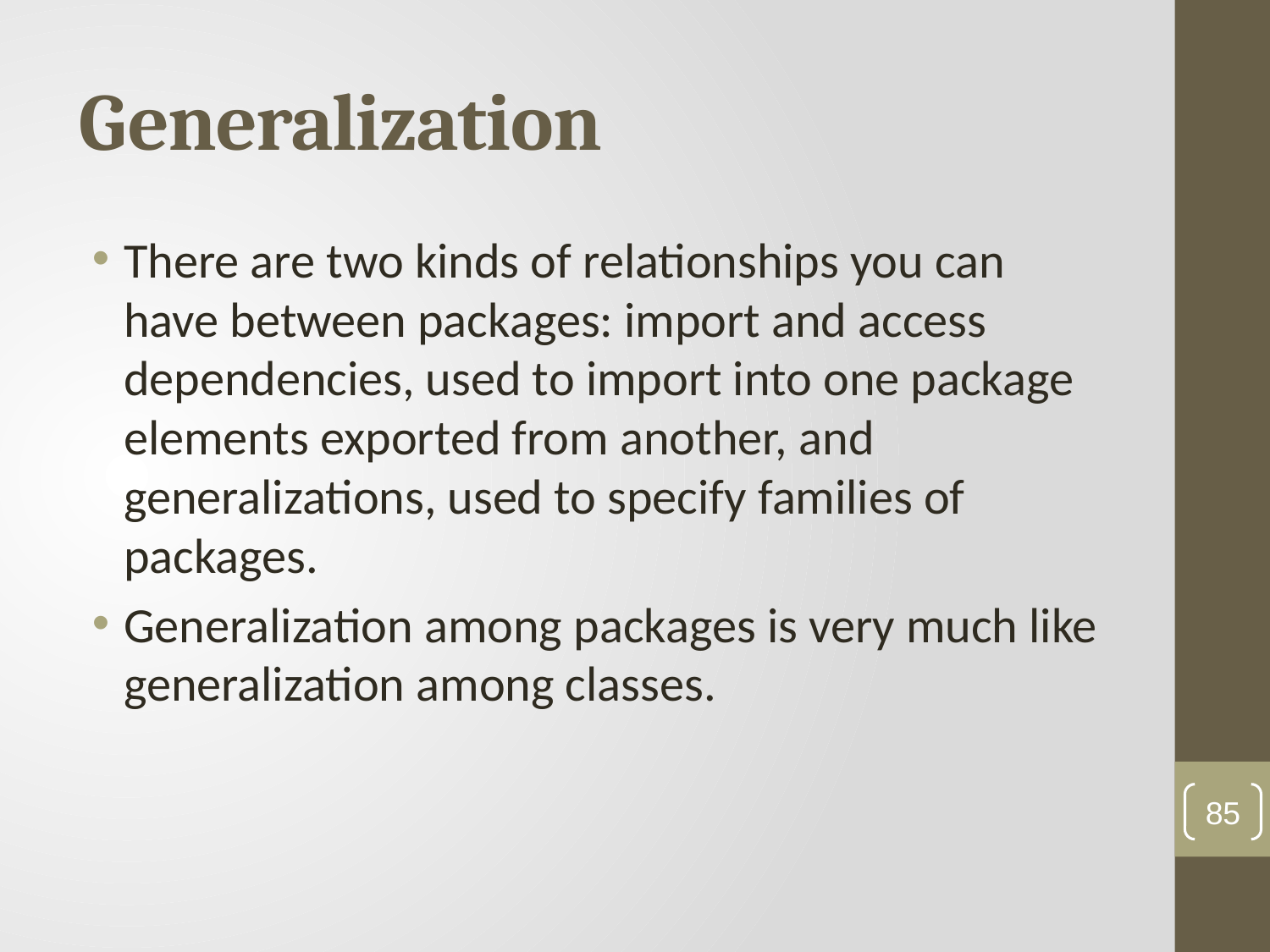

# Generalization
There are two kinds of relationships you can have between packages: import and access dependencies, used to import into one package elements exported from another, and generalizations, used to specify families of packages.
Generalization among packages is very much like generalization among classes.
85